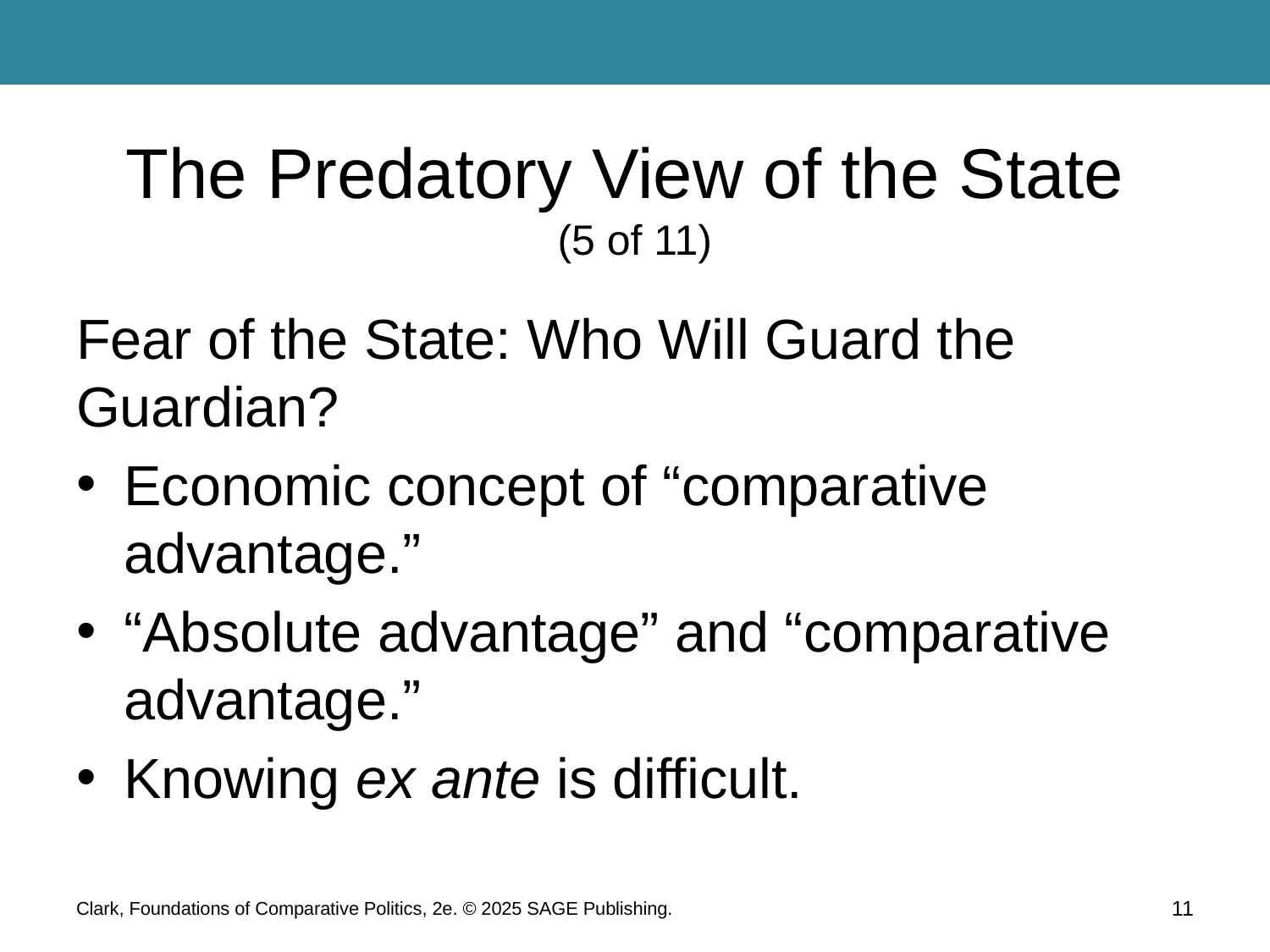

# The Predatory View of the State (5 of 11)
Fear of the State: Who Will Guard the Guardian?
Economic concept of “comparative advantage.”
“Absolute advantage” and “comparative advantage.”
Knowing ex ante is difficult.
Clark, Foundations of Comparative Politics, 2e. © 2025 SAGE Publishing.
11